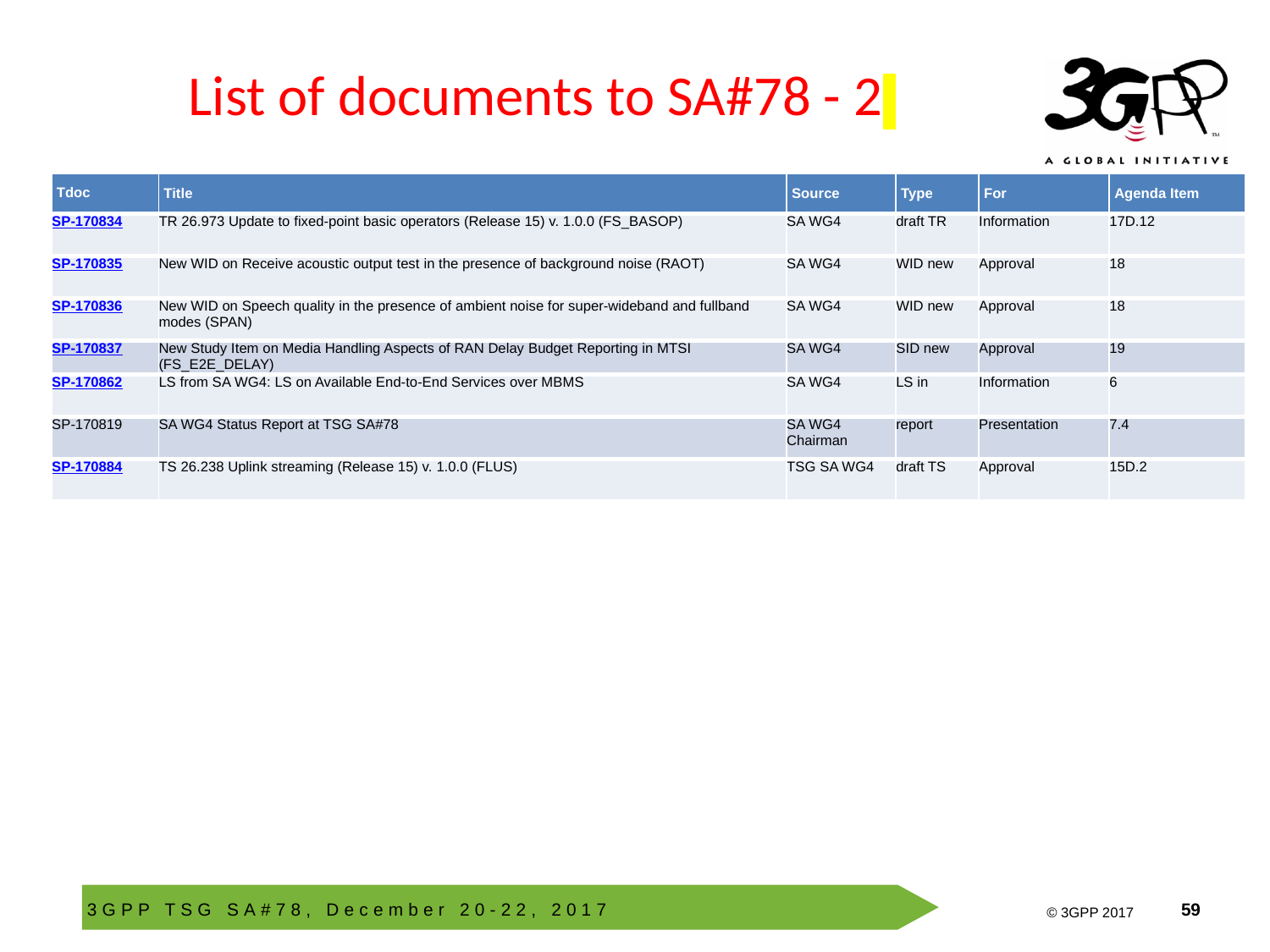

# List of documents to SA#78 - 2
| Tdoc | Title | Source | Type | For | Agenda Item |
| --- | --- | --- | --- | --- | --- |
| SP-170834 | TR 26.973 Update to fixed-point basic operators (Release 15) v. 1.0.0 (FS\_BASOP) | SA WG4 | draft TR | Information | 17D.12 |
| SP-170835 | New WID on Receive acoustic output test in the presence of background noise (RAOT) | SA WG4 | WID new | Approval | 18 |
| SP-170836 | New WID on Speech quality in the presence of ambient noise for super-wideband and fullband modes (SPAN) | SA WG4 | WID new | Approval | 18 |
| SP-170837 | New Study Item on Media Handling Aspects of RAN Delay Budget Reporting in MTSI (FS\_E2E\_DELAY) | SA WG4 | SID new | Approval | 19 |
| SP-170862 | LS from SA WG4: LS on Available End-to-End Services over MBMS | SA WG4 | LS in | Information | 6 |
| SP-170819 | SA WG4 Status Report at TSG SA#78 | SA WG4 Chairman | report | Presentation | 7.4 |
| SP-170884 | TS 26.238 Uplink streaming (Release 15) v. 1.0.0 (FLUS) | TSG SA WG4 | draft TS | Approval | 15D.2 |